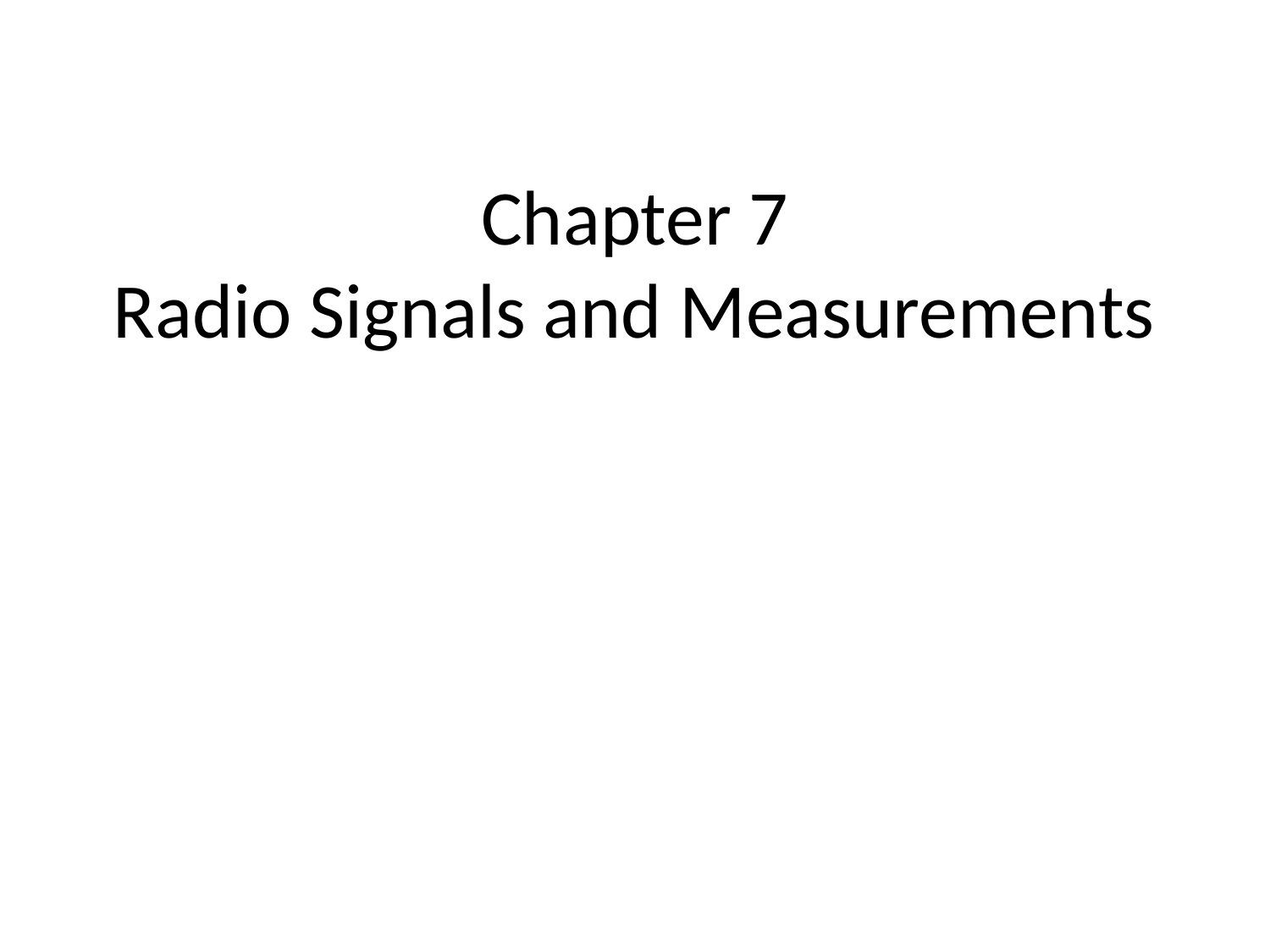

# Chapter 7 Radio Signals and Measurements